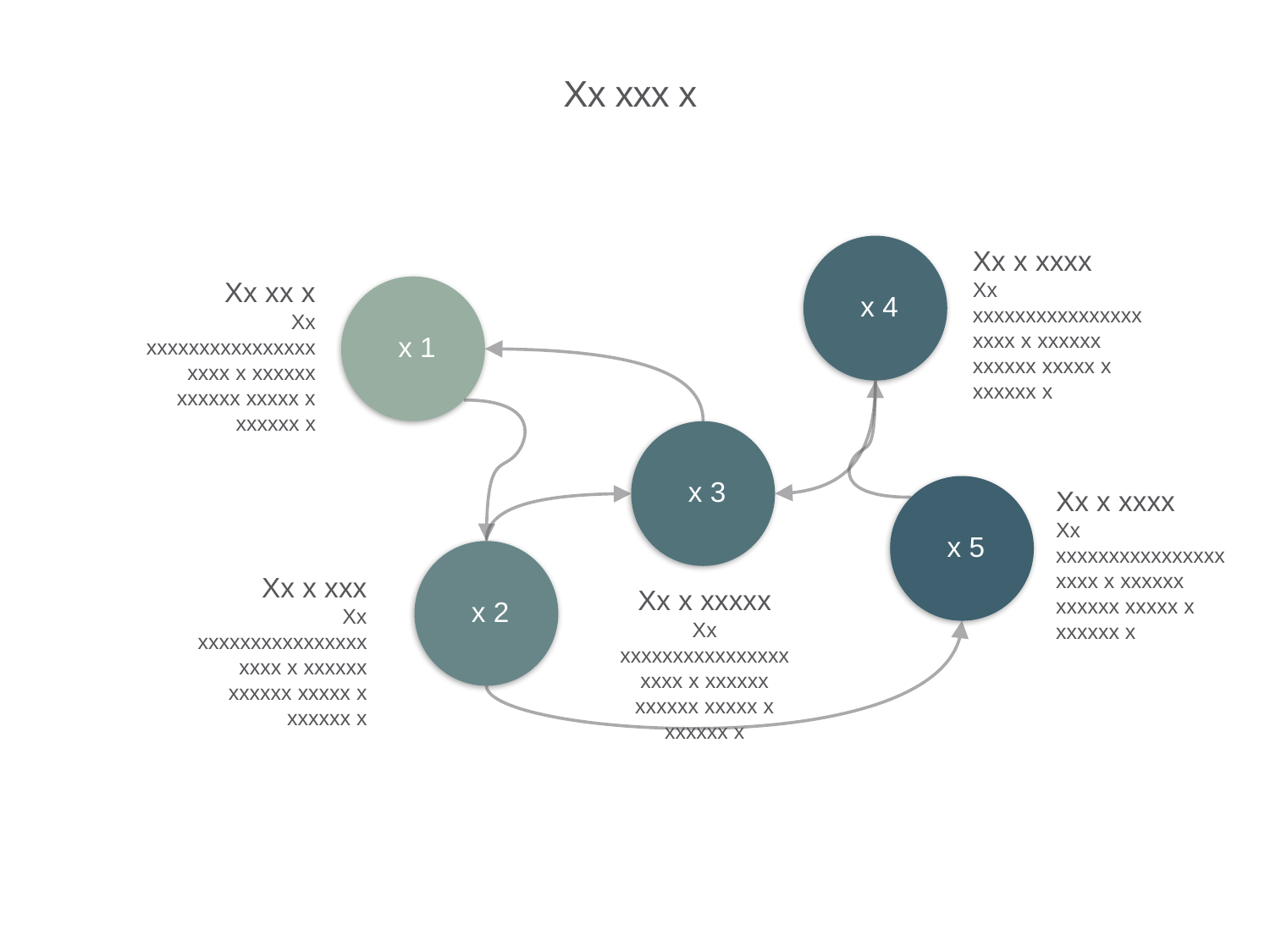

# Xx xxx x
 x 4
Xx x xxxx
Xx xxxxxxxxxxxxxxxxxxxx x xxxxxx xxxxxx xxxxx x xxxxxx x
Xx xx x
Xx xxxxxxxxxxxxxxxxxxxx x xxxxxx xxxxxx xxxxx x xxxxxx x
 x 1
 x 3
 x 5
Xx x xxxx
Xx xxxxxxxxxxxxxxxxxxxx x xxxxxx xxxxxx xxxxx x xxxxxx x
 x 2
Xx x xxx
Xx xxxxxxxxxxxxxxxxxxxx x xxxxxx xxxxxx xxxxx x xxxxxx x
Xx x xxxxx
Xx xxxxxxxxxxxxxxxxxxxx x xxxxxx xxxxxx xxxxx x xxxxxx x